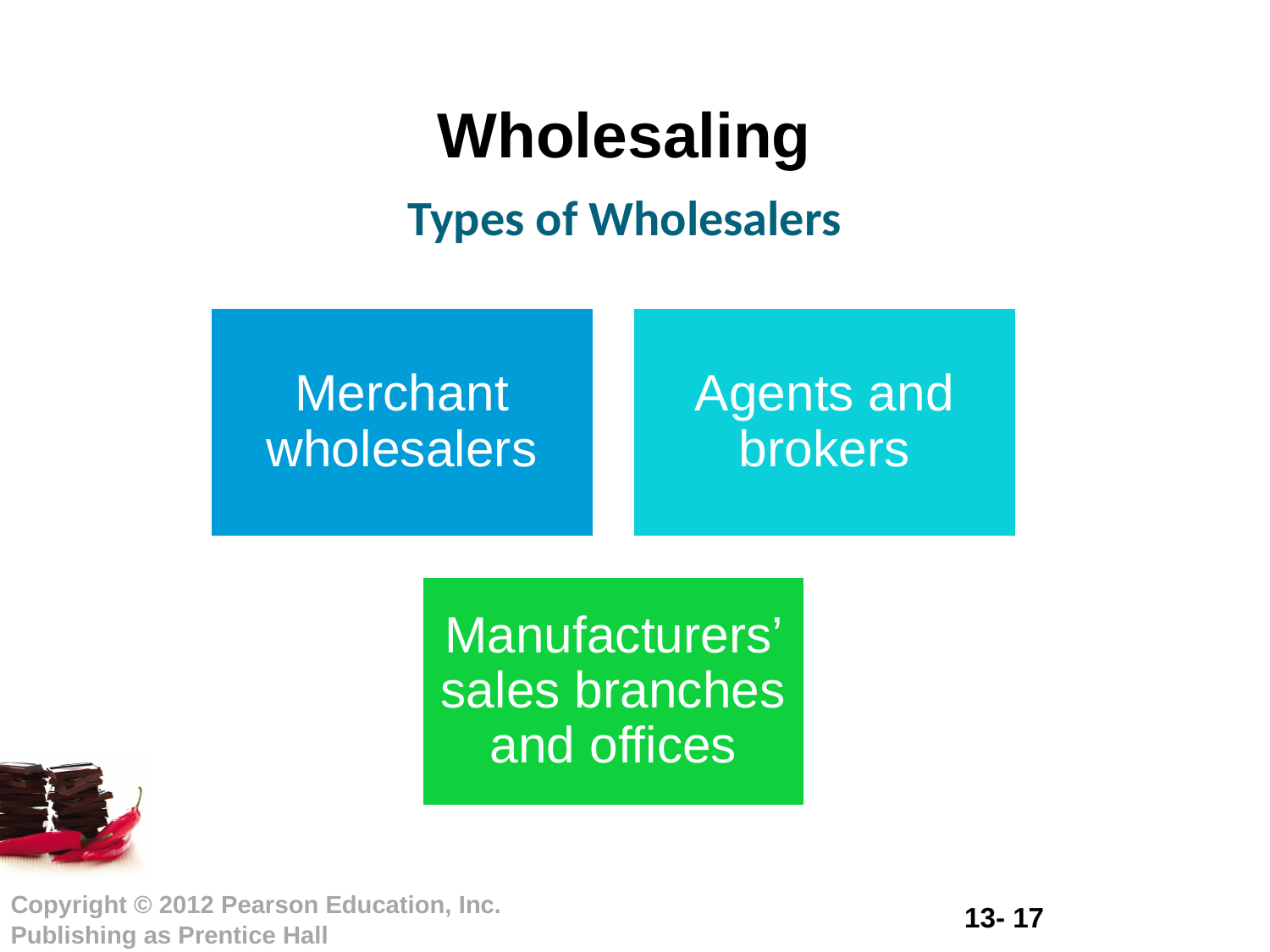

# Wholesaling
Types of Wholesalers

Merchant wholesalers
Agents and brokers
Manufacturers’ sales branches and offices